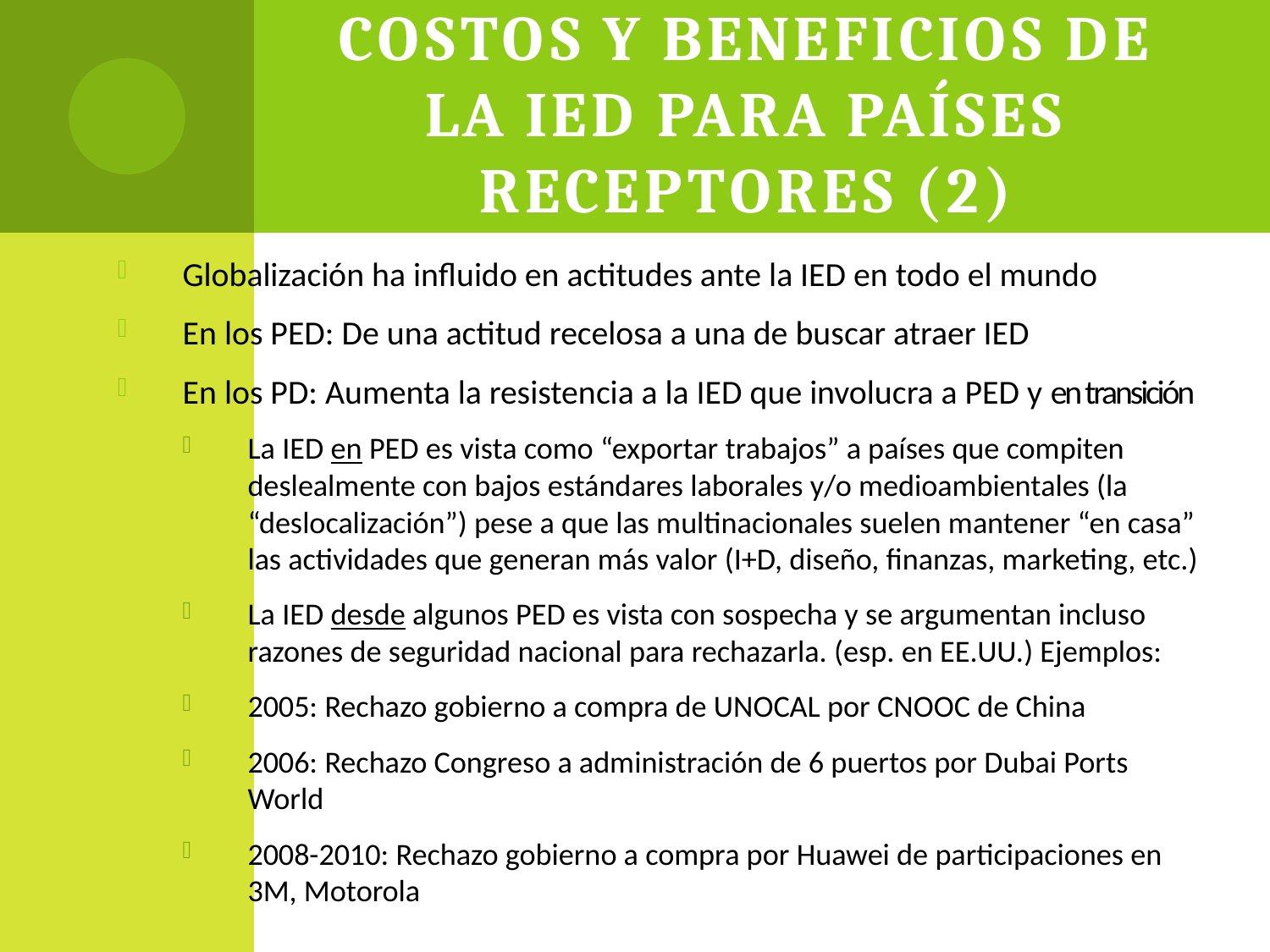

# Costos y beneficios de la IED para países receptores (2)
Globalización ha influido en actitudes ante la IED en todo el mundo
En los PED: De una actitud recelosa a una de buscar atraer IED
En los PD: Aumenta la resistencia a la IED que involucra a PED y en transición
La IED en PED es vista como “exportar trabajos” a países que compiten deslealmente con bajos estándares laborales y/o medioambientales (la “deslocalización”) pese a que las multinacionales suelen mantener “en casa” las actividades que generan más valor (I+D, diseño, finanzas, marketing, etc.)
La IED desde algunos PED es vista con sospecha y se argumentan incluso razones de seguridad nacional para rechazarla. (esp. en EE.UU.) Ejemplos:
2005: Rechazo gobierno a compra de UNOCAL por CNOOC de China
2006: Rechazo Congreso a administración de 6 puertos por Dubai Ports World
2008-2010: Rechazo gobierno a compra por Huawei de participaciones en 3M, Motorola